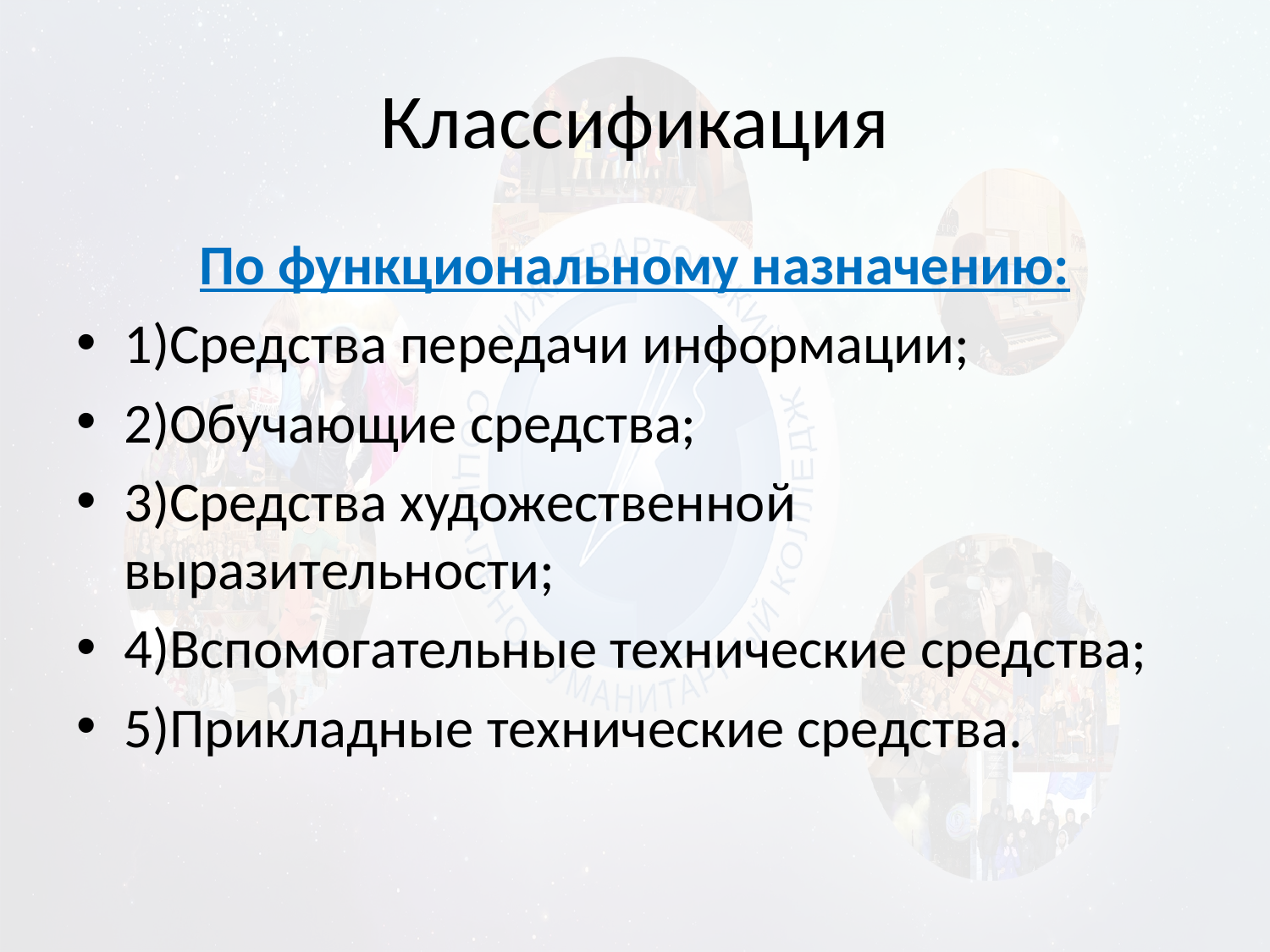

# Классификация
По функциональному назначению:
1)Средства передачи информации;
2)Обучающие средства;
3)Средства художественной выразительности;
4)Вспомогательные технические средства;
5)Прикладные технические средства.